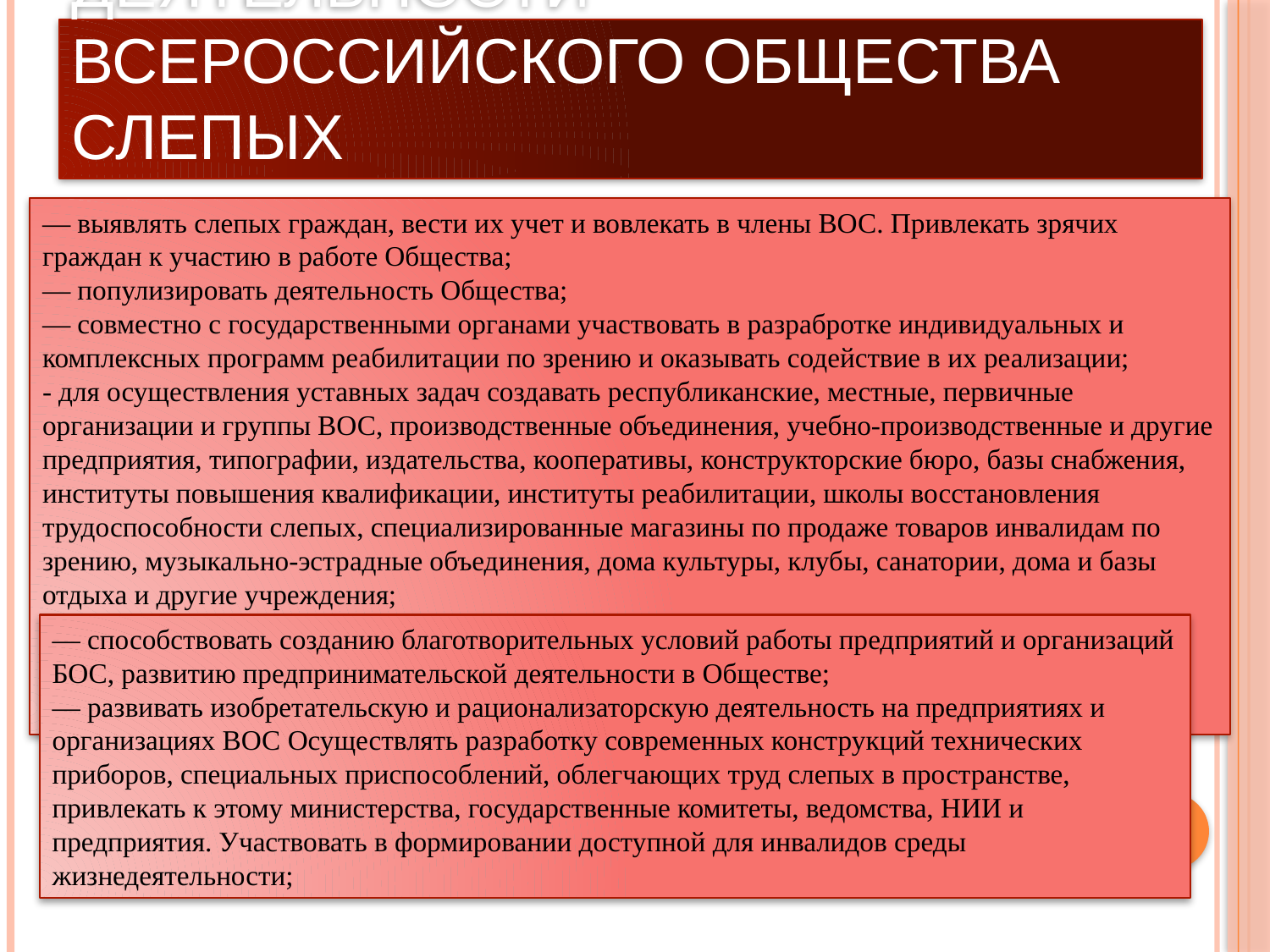

# Основные направления деятельности Всероссийского общества слепых
— выявлять слепых граждан, вести их учет и вовлекать в члены ВОС. Привлекать зрячих граждан к участию в работе Общества;
— популизировать деятельность Общества;
— совместно с государственными органами участвовать в разрабротке индивидуальных и комплексных программ реабилитации по зрению и оказывать содействие в их реализации;
- для осуществления уставных задач создавать республиканские, местные, первичные организации и группы ВОС, производственные объединения, учебно-производственные и другие предприятия, типографии, издательства, кооперативы, конструкторские бюро, базы снабжения, институты повышения квалификации, институты реабилитации, школы восстановления трудоспособности слепых, специализированные магазины по продаже товаров инвалидам по зрению, музыкально-эстрадные объединения, дома культуры, клубы, санатории, дома и базы отдыха и другие учреждения;

— способствовать созданию благотворительных условий работы предприятий и организаций БОС, развитию предпринимательской деятельности в Обществе;
— развивать изобретательскую и рационализаторскую деятельность на предприятиях и организациях ВОС Осуществлять разработку современных конструкций технических приборов, специальных приспособлений, облегчающих труд слепых в пространстве, привлекать к этому министерства, государственные комитеты, ведомства, НИИ и предприятия. Участвовать в формировании доступной для инвалидов среды жизнедеятельности;